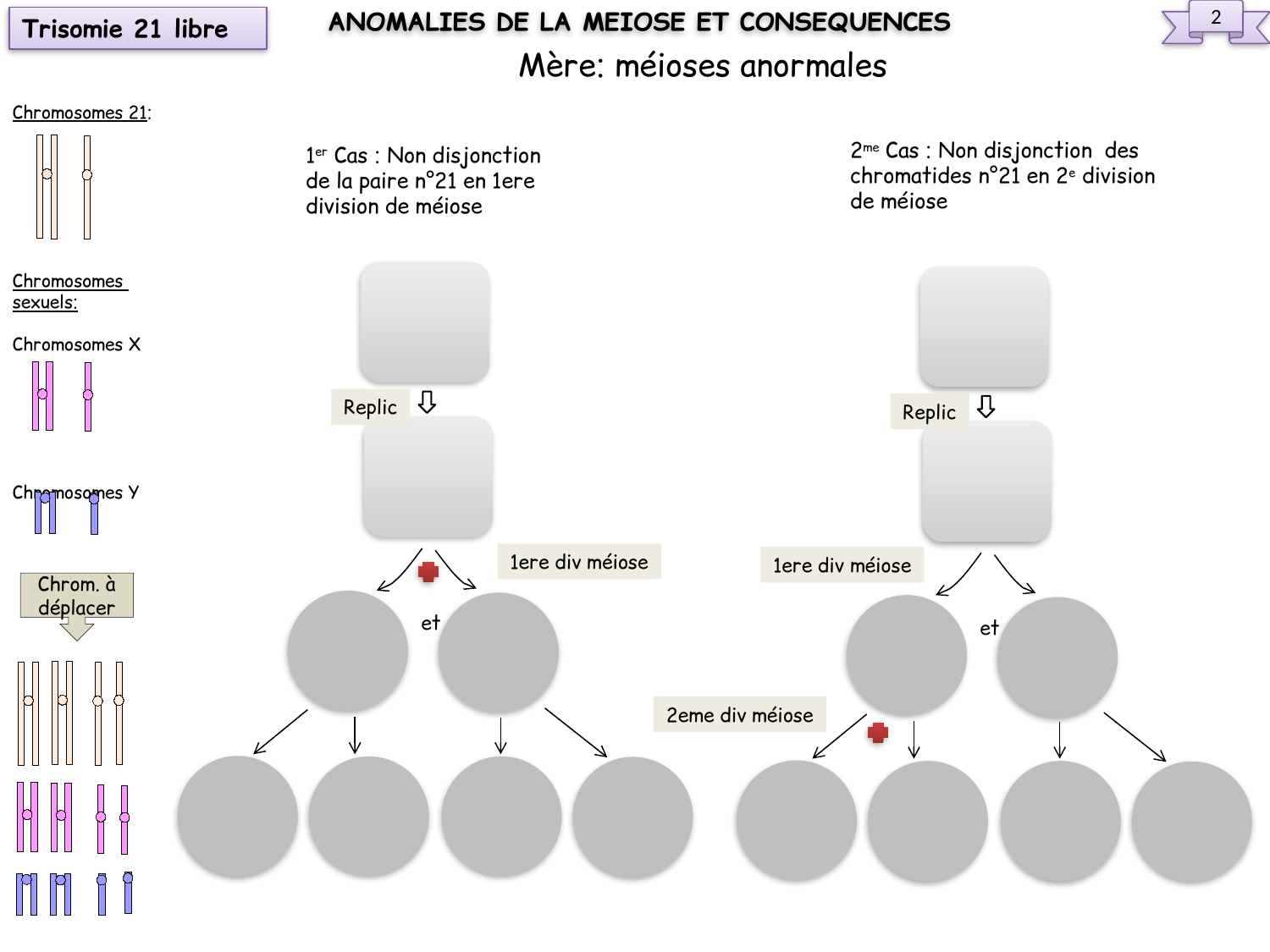

ANOMALIES DE LA MEIOSE ET CONSEQUENCES
2
Trisomie 21 libre
Mère: méioses anormales
Chromosomes 21:

Chromosomes
sexuels:

Chromosomes X

Chromosomes Y

2me Cas : Non disjonction  des chromatides n°21 en 2e division de méiose
1er Cas : Non disjonction de la paire n°21 en 1ere division de méiose

Replic

1ere div méiose

et

Replic

1ere div méiose

et
2eme div méiose

Chrom. à déplacer